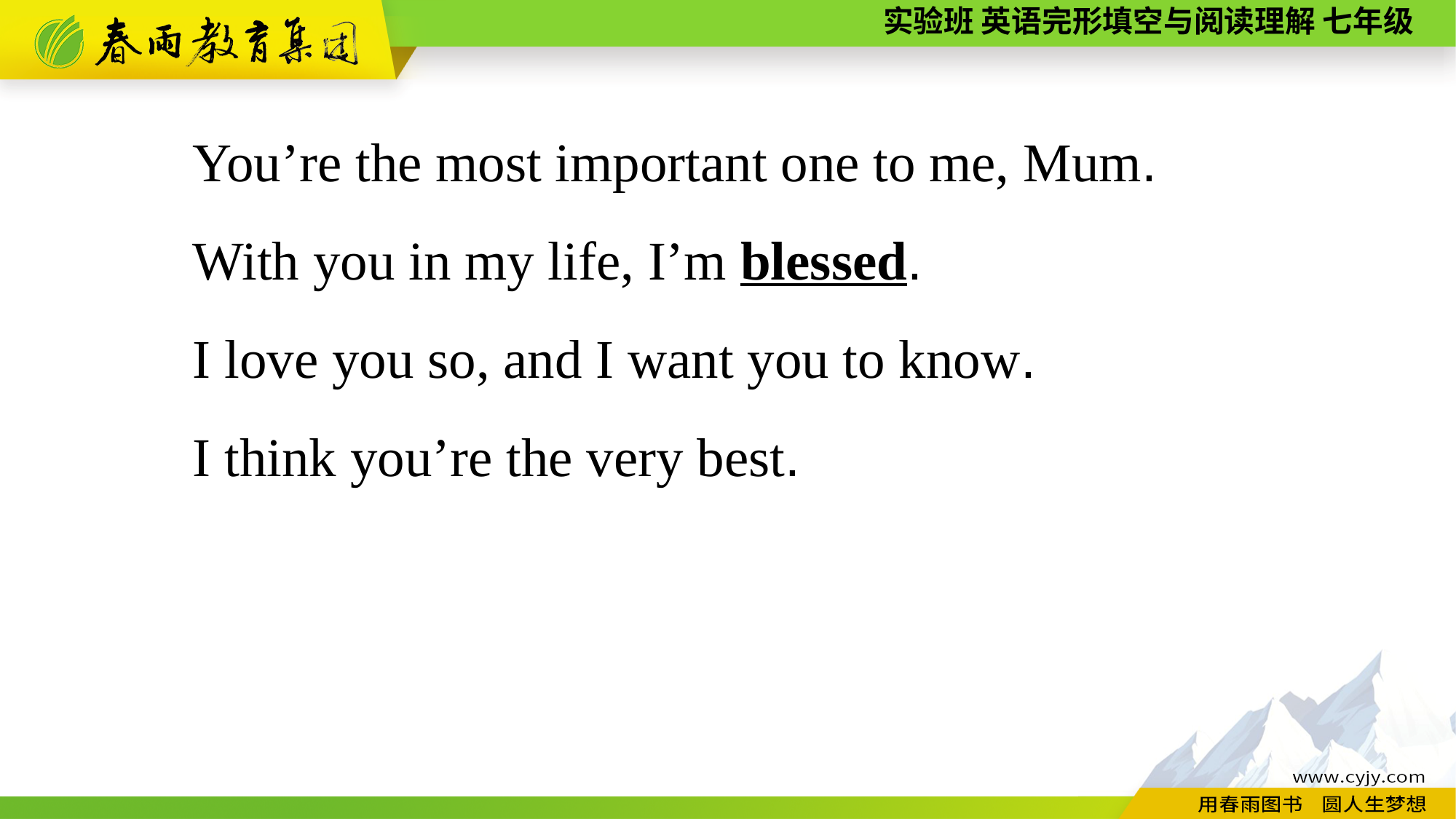

You’re the most important one to me, Mum.
With you in my life, I’m blessed.
I love you so, and I want you to know.
I think you’re the very best.